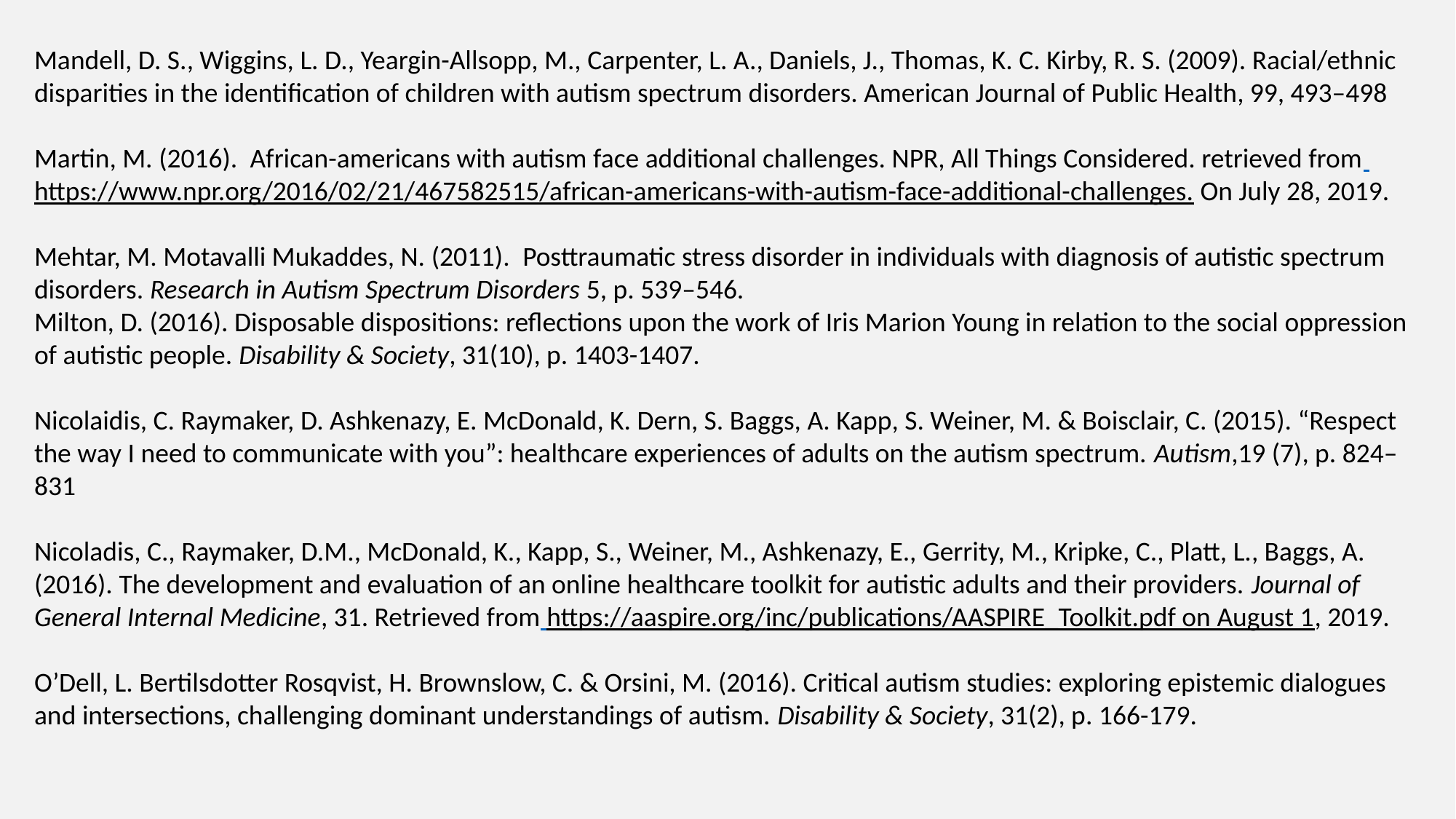

Mandell, D. S., Wiggins, L. D., Yeargin-Allsopp, M., Carpenter, L. A., Daniels, J., Thomas, K. C. Kirby, R. S. (2009). Racial/ethnic disparities in the identification of children with autism spectrum disorders. American Journal of Public Health, 99, 493–498

Martin, M. (2016).  African-americans with autism face additional challenges. NPR, All Things Considered. retrieved from https://www.npr.org/2016/02/21/467582515/african-americans-with-autism-face-additional-challenges. On July 28, 2019.

Mehtar, M. Motavalli Mukaddes, N. (2011).  Posttraumatic stress disorder in individuals with diagnosis of autistic spectrum disorders. Research in Autism Spectrum Disorders 5, p. 539–546.
Milton, D. (2016). Disposable dispositions: reflections upon the work of Iris Marion Young in relation to the social oppression of autistic people. Disability & Society, 31(10), p. 1403-1407.

Nicolaidis, C. Raymaker, D. Ashkenazy, E. McDonald, K. Dern, S. Baggs, A. Kapp, S. Weiner, M. & Boisclair, C. (2015). “Respect the way I need to communicate with you”: healthcare experiences of adults on the autism spectrum. Autism,19 (7), p. 824–831

Nicoladis, C., Raymaker, D.M., McDonald, K., Kapp, S., Weiner, M., Ashkenazy, E., Gerrity, M., Kripke, C., Platt, L., Baggs, A. (2016). The development and evaluation of an online healthcare toolkit for autistic adults and their providers. Journal of General Internal Medicine, 31. Retrieved from https://aaspire.org/inc/publications/AASPIRE_Toolkit.pdf on August 1, 2019.

O’Dell, L. Bertilsdotter Rosqvist, H. Brownslow, C. & Orsini, M. (2016). Critical autism studies: exploring epistemic dialogues and intersections, challenging dominant understandings of autism. Disability & Society, 31(2), p. 166-179.